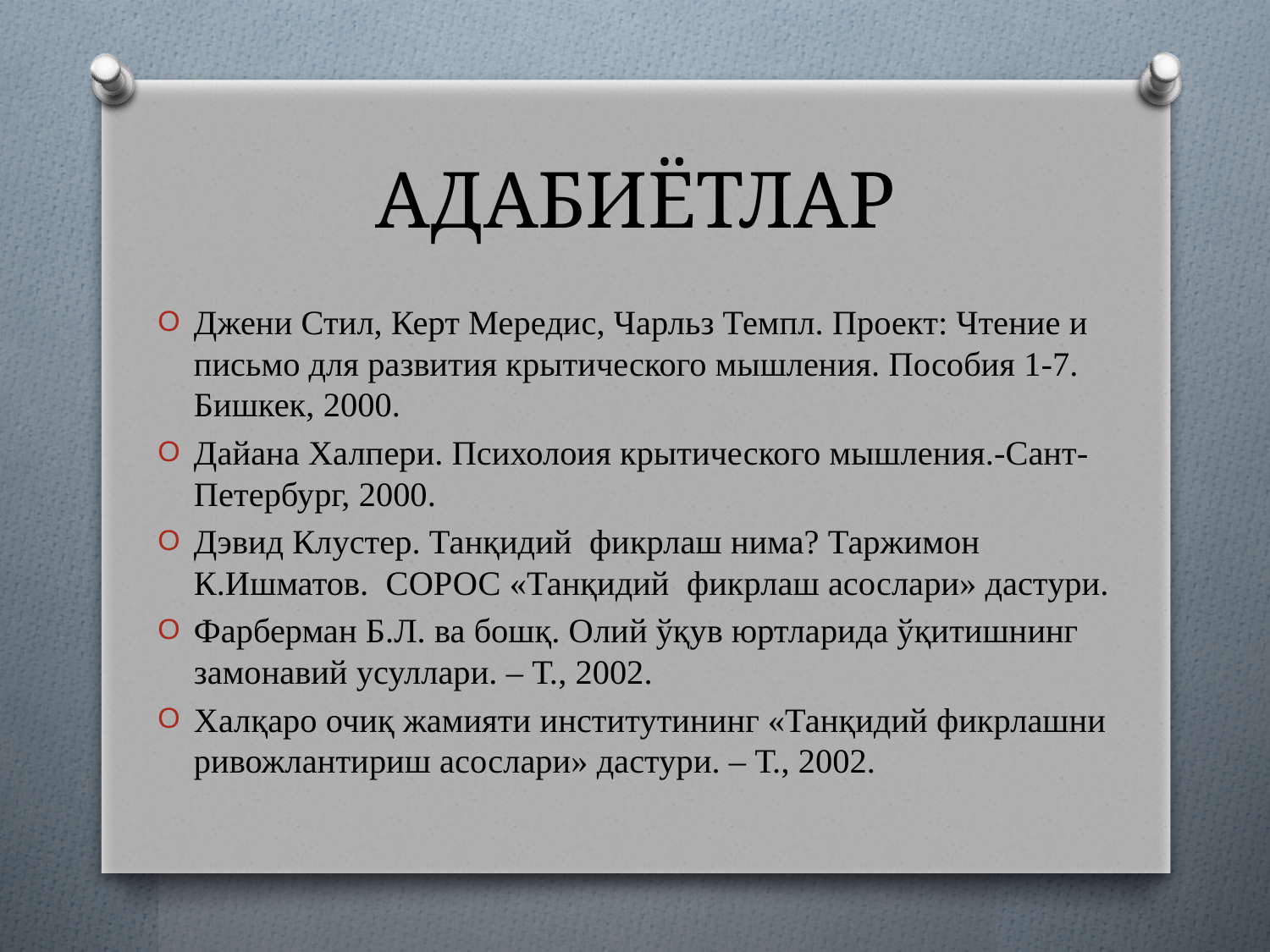

# АДАБИЁТЛАР
Джени Стил, Керт Мередис, Чарльз Темпл. Проект: Чтение и письмо для развития крытического мышления. Пособия 1-7. Бишкек, 2000.
Дайана Халпери. Психолоия крытического мышления.-Сант-Петербург, 2000.
Дэвид Клустер. Танқидий  фикрлаш нима? Таржимон К.Ишматов.  СОРОС «Танқидий  фикрлаш асослари» дастури.
Фарберман Б.Л. ва бошқ. Олий ўқув юртларида ўқитишнинг замонавий усуллари. – Т., 2002.
Халқаро очиқ жамияти институтининг «Танқидий фикрлашни ривожлантириш асослари» дастури. – Т., 2002.